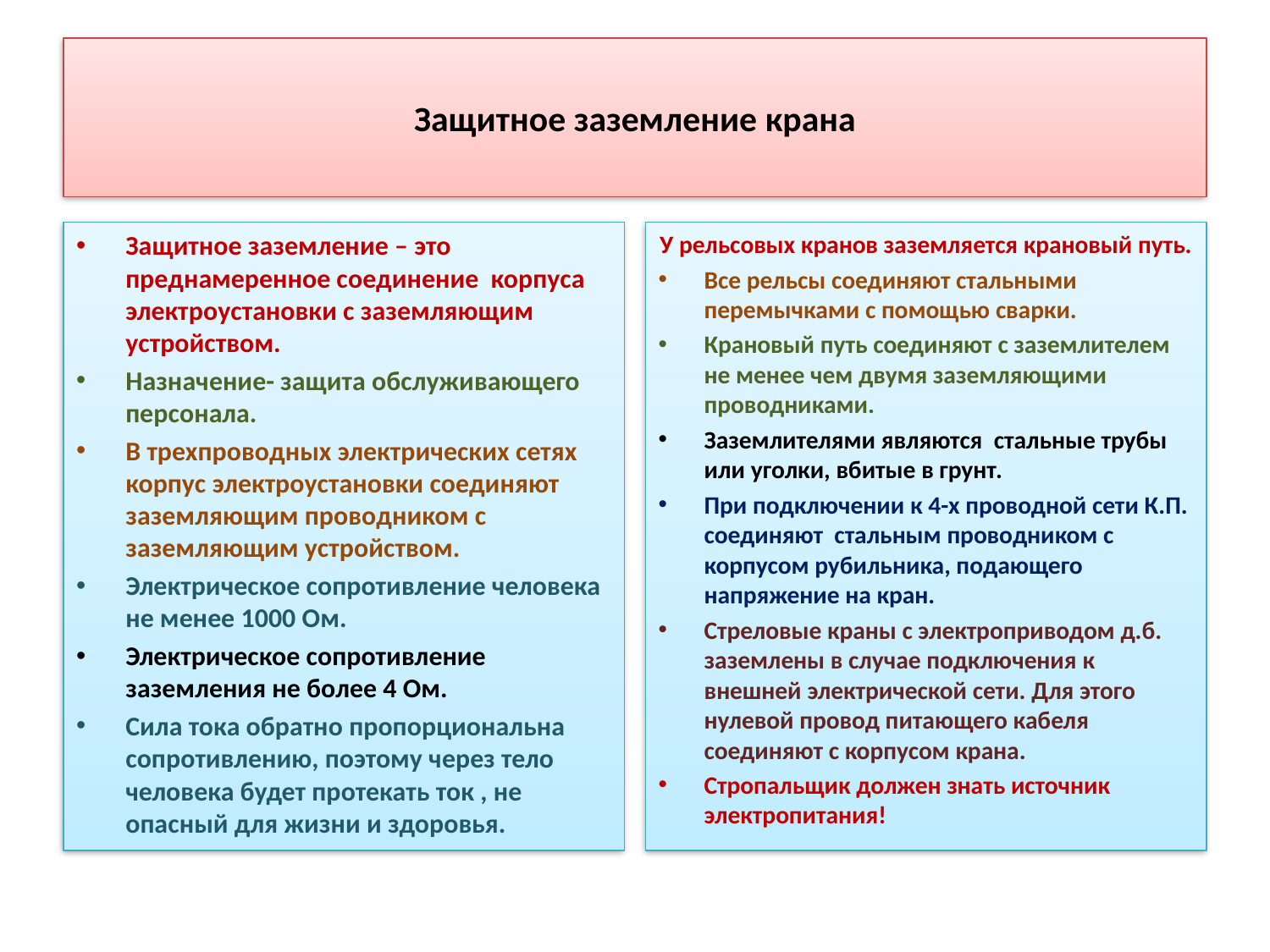

# Защитное заземление крана
Защитное заземление – это преднамеренное соединение  корпуса электроустановки с заземляющим устройством.
Назначение- защита обслуживающего персонала.
В трехпроводных электрических сетях корпус электроустановки соединяют заземляющим проводником с заземляющим устройством.
Электрическое сопротивление человека не менее 1000 Ом.
Электрическое сопротивление заземления не более 4 Ом.
Сила тока обратно пропорциональна сопротивлению, поэтому через тело человека будет протекать ток , не опасный для жизни и здоровья.
У рельсовых кранов заземляется крановый путь.
Все рельсы соединяют стальными перемычками с помощью сварки.
Крановый путь соединяют с заземлителем не менее чем двумя заземляющими проводниками.
Заземлителями являются  стальные трубы или уголки, вбитые в грунт.
При подключении к 4-х проводной сети К.П. соединяют  стальным проводником с корпусом рубильника, подающего напряжение на кран.
Стреловые краны с электроприводом д.б. заземлены в случае подключения к внешней электрической сети. Для этого нулевой провод питающего кабеля соединяют с корпусом крана.
Стропальщик должен знать источник электропитания!